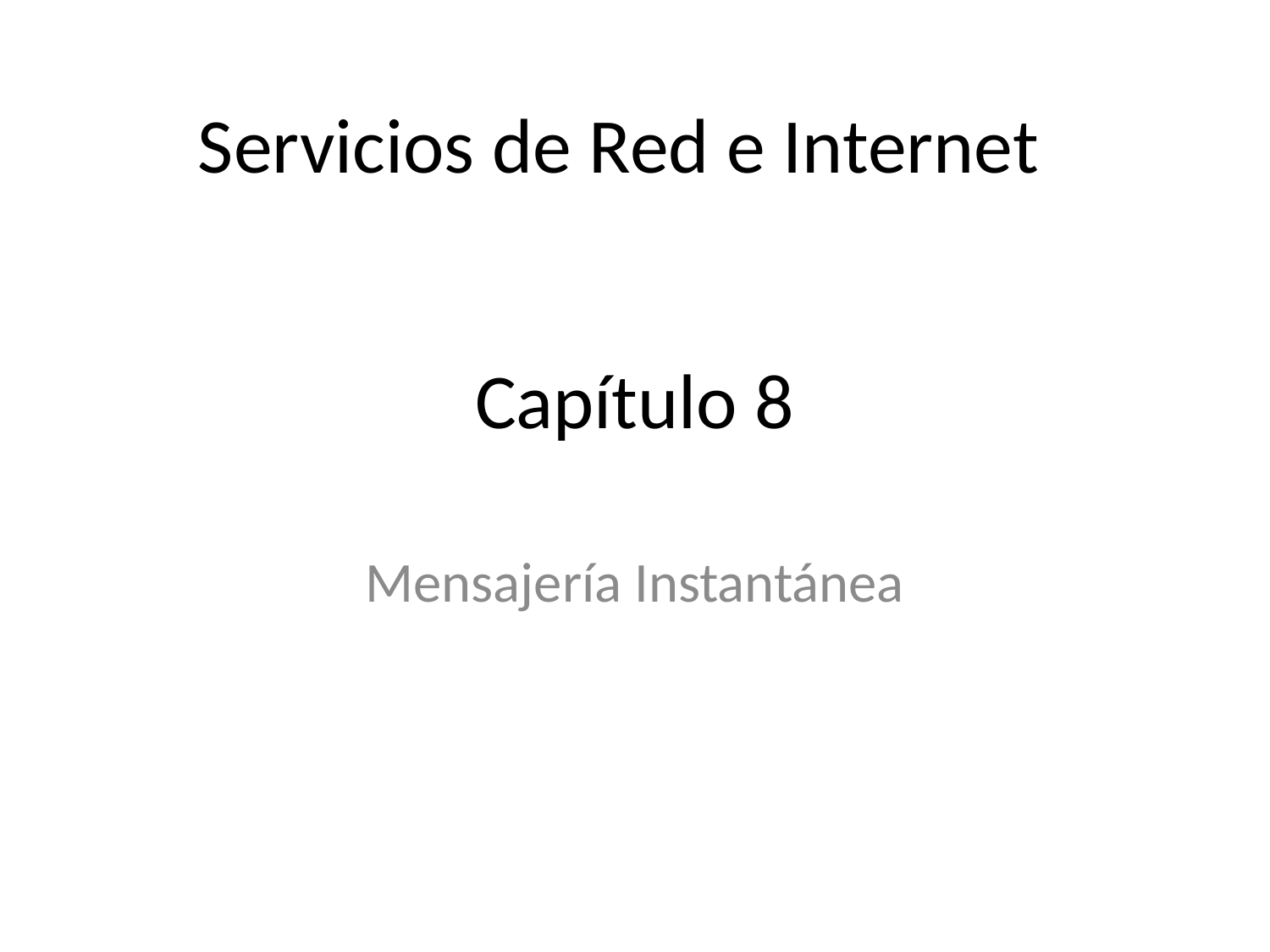

Servicios de Red e Internet
# Capítulo 8
Mensajería Instantánea